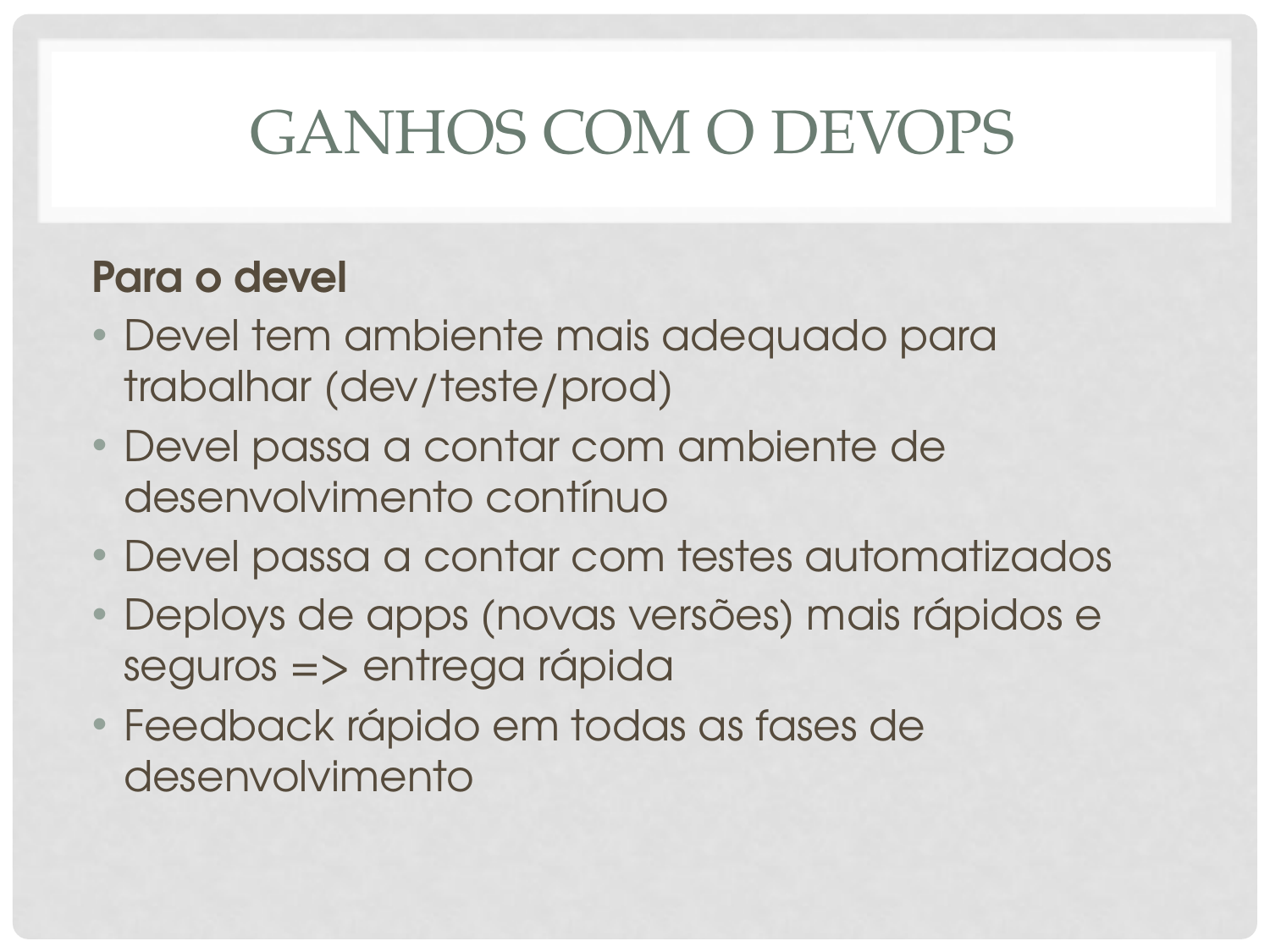

# Ganhos com o Devops
Para o devel
Devel tem ambiente mais adequado para trabalhar (dev/teste/prod)
Devel passa a contar com ambiente de desenvolvimento contínuo
Devel passa a contar com testes automatizados
Deploys de apps (novas versões) mais rápidos e seguros => entrega rápida
Feedback rápido em todas as fases de desenvolvimento